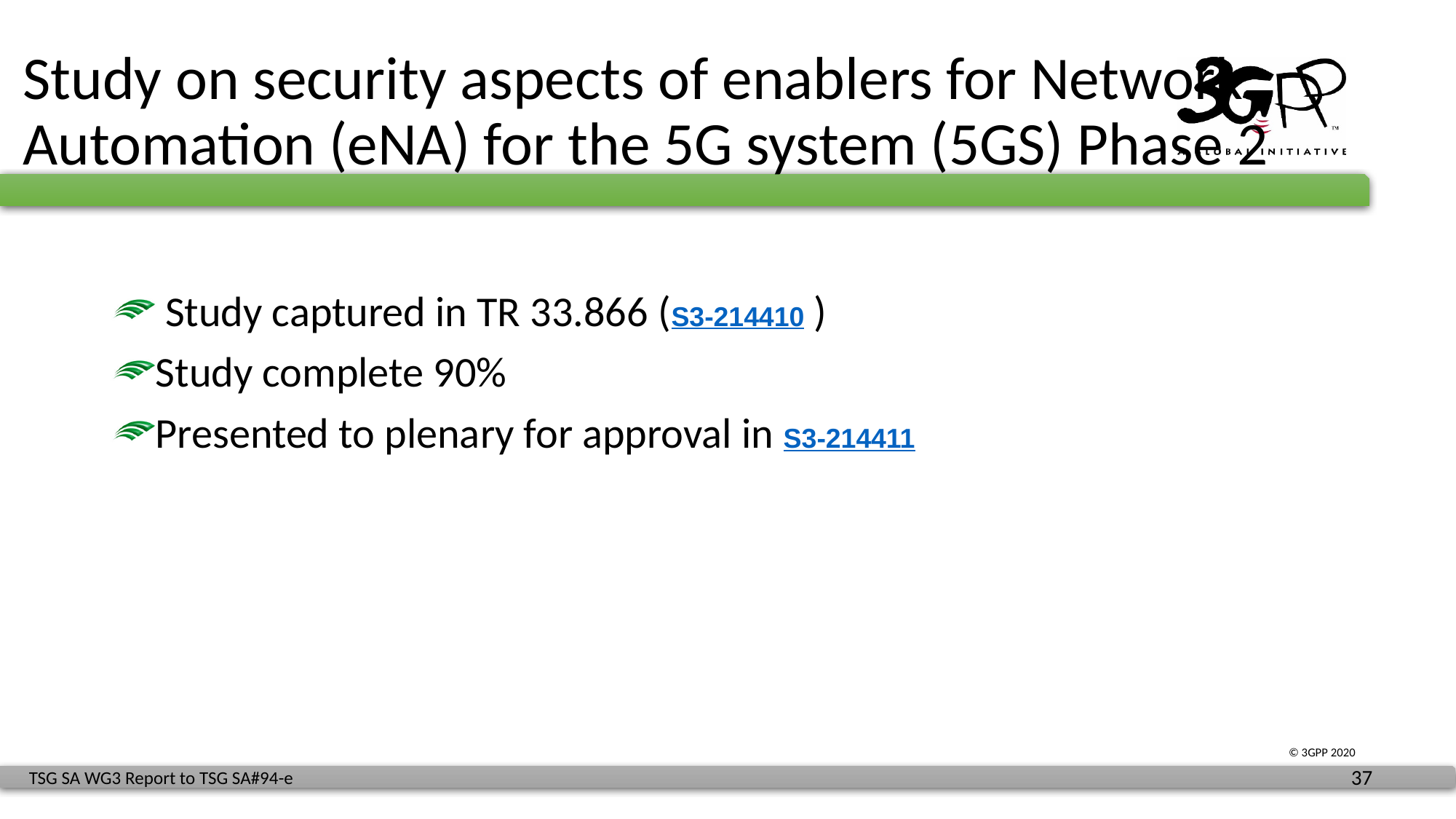

# Study on security aspects of enablers for Network Automation (eNA) for the 5G system (5GS) Phase 2

 Study captured in TR 33.866 (S3-214410 )
Study complete 90%
Presented to plenary for approval in S3-214411